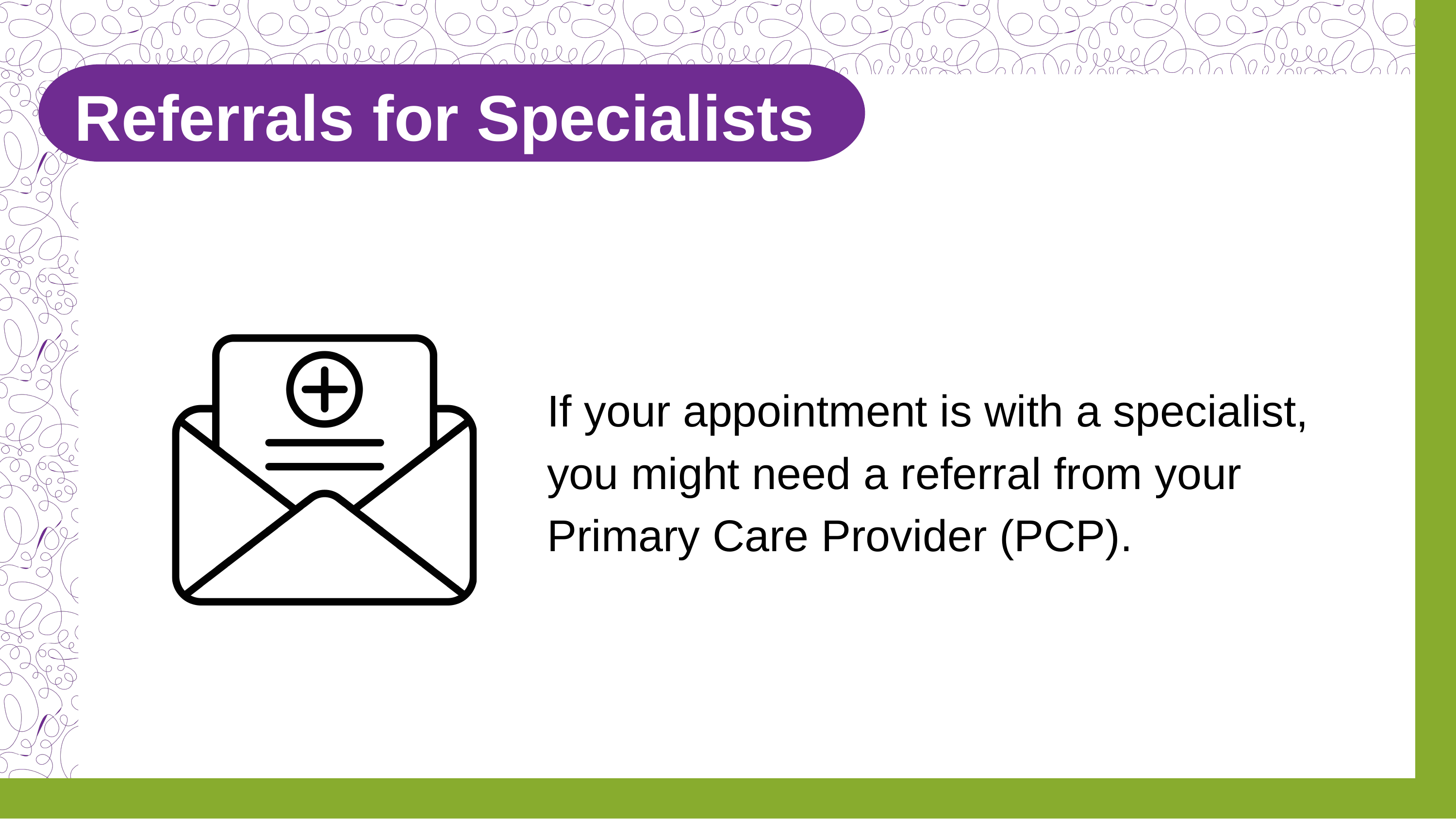

Referrals for Specialists

If your appointment is with a specialist, you might need a referral from your Primary Care Provider (PCP).